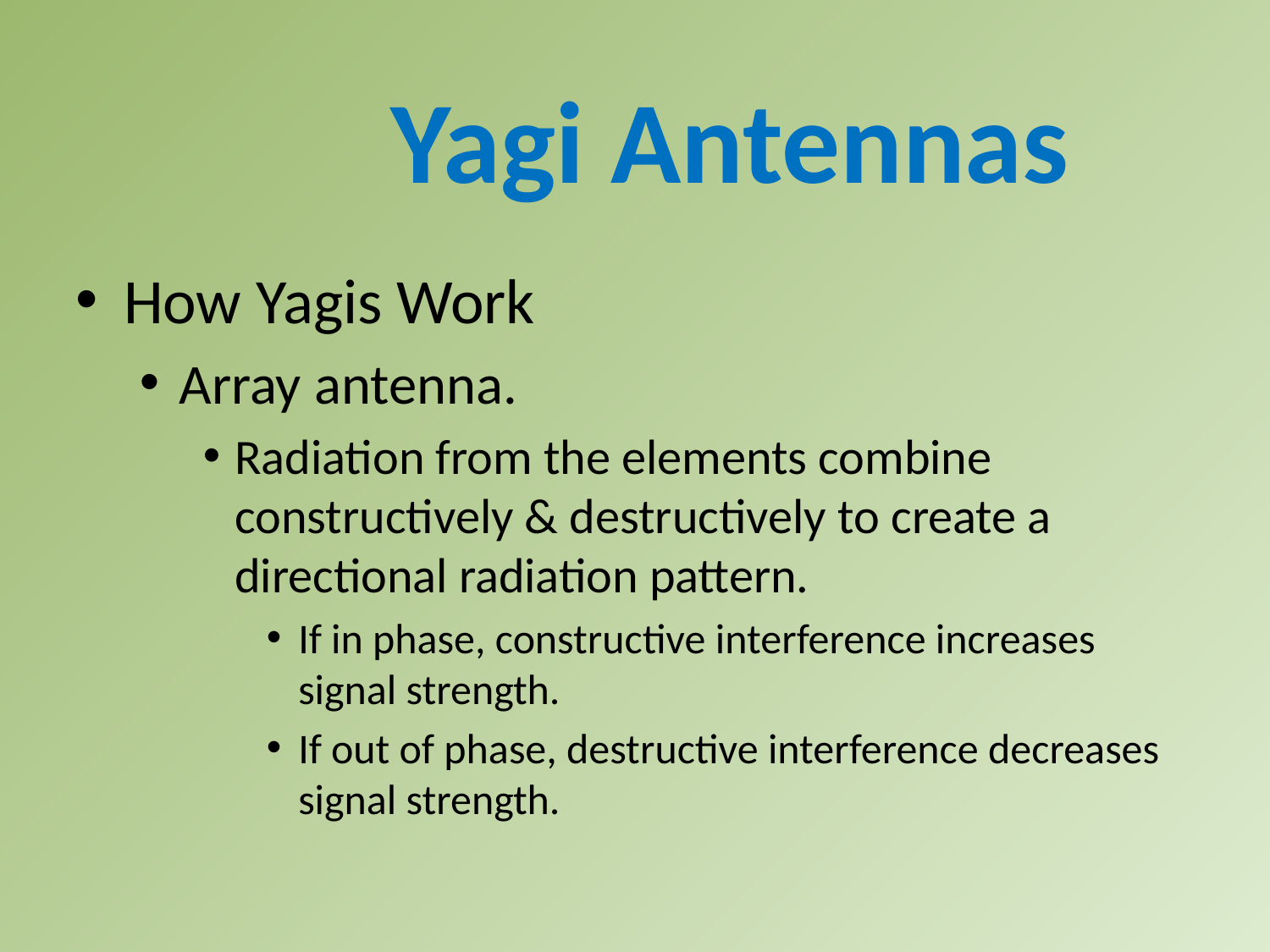

Yagi Antennas
How Yagis Work
Array antenna.
Radiation from the elements combine constructively & destructively to create a directional radiation pattern.
If in phase, constructive interference increases signal strength.
If out of phase, destructive interference decreases signal strength.